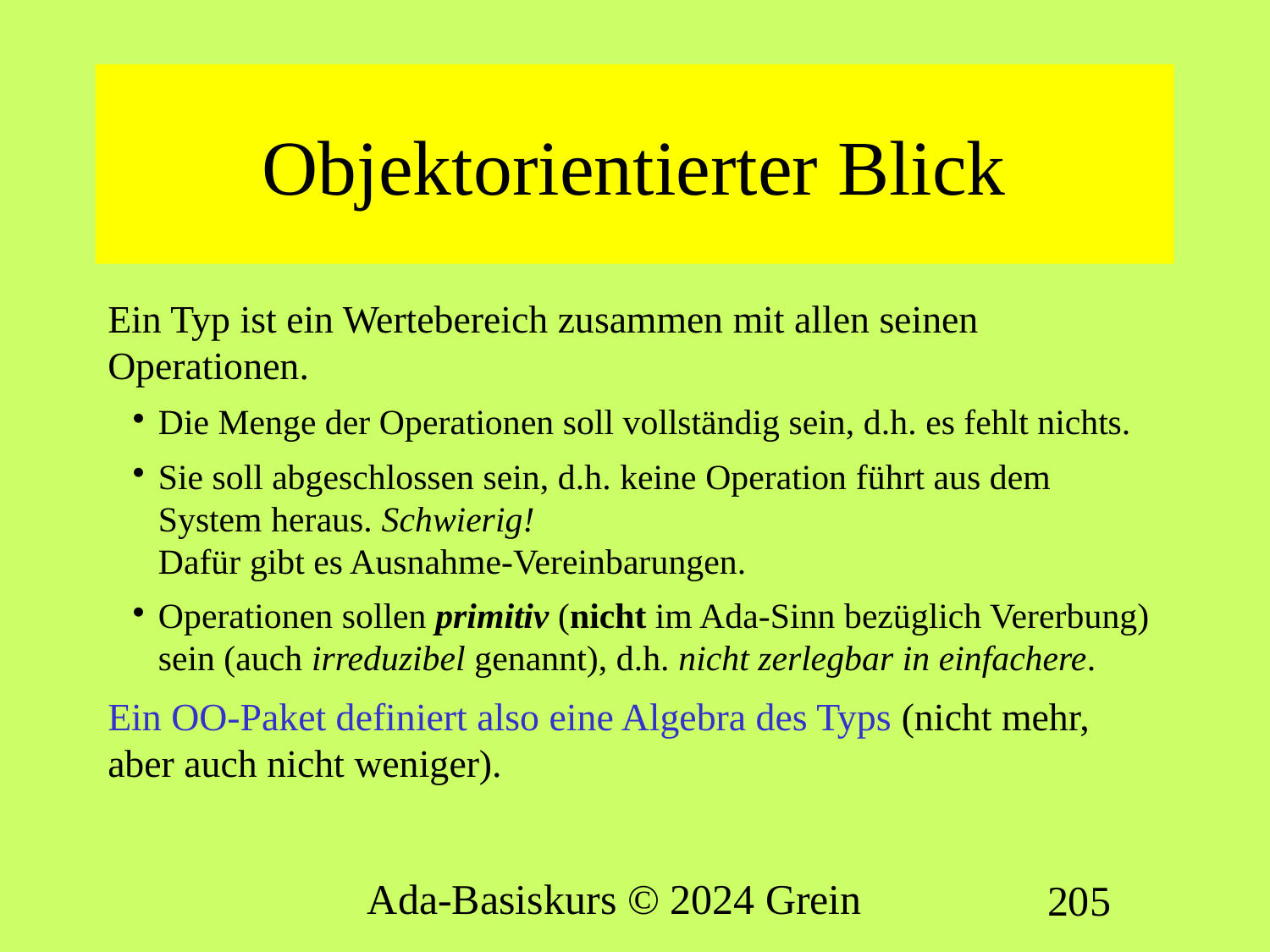

# Objektorientierter Blick
Ein Typ ist ein Wertebereich zusammen mit allen seinen  Operationen.
Die Menge der Operationen soll vollständig sein, d.h. es fehlt nichts.
Sie soll abgeschlossen sein, d.h. keine Operation führt aus dem System heraus. Schwierig!
Dafür gibt es Ausnahme-Vereinbarungen.
Operationen sollen primitiv (nicht im Ada-Sinn bezüglich Vererbung) sein (auch irreduzibel genannt), d.h. nicht zerlegbar in einfachere.
Ein OO-Paket definiert also eine Algebra des Typs (nicht mehr, aber auch nicht weniger).
Ada-Basiskurs © 2024 Grein
205